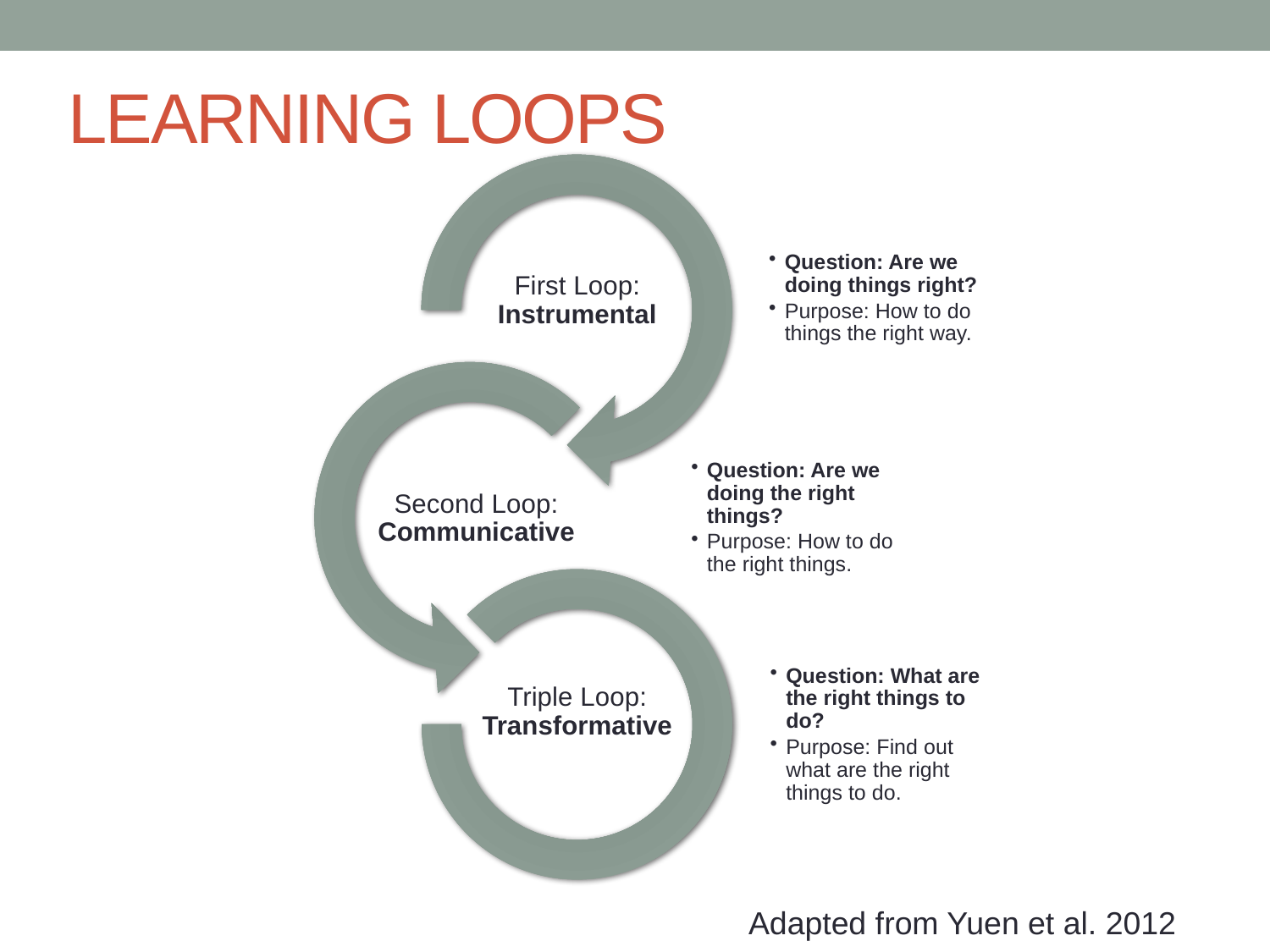

# LEARNING LOOPS
Question: What are the right things to do?
Purpose: Find out what are the right things to do.
Triple Loop: Transformative
Question: Are we doing the right things?
Purpose: How to do the right things.
Second Loop: Communicative
Question: Are we doing things right?
Purpose: How to do things the right way.
First Loop: Instrumental
Adapted from Yuen et al. 2012